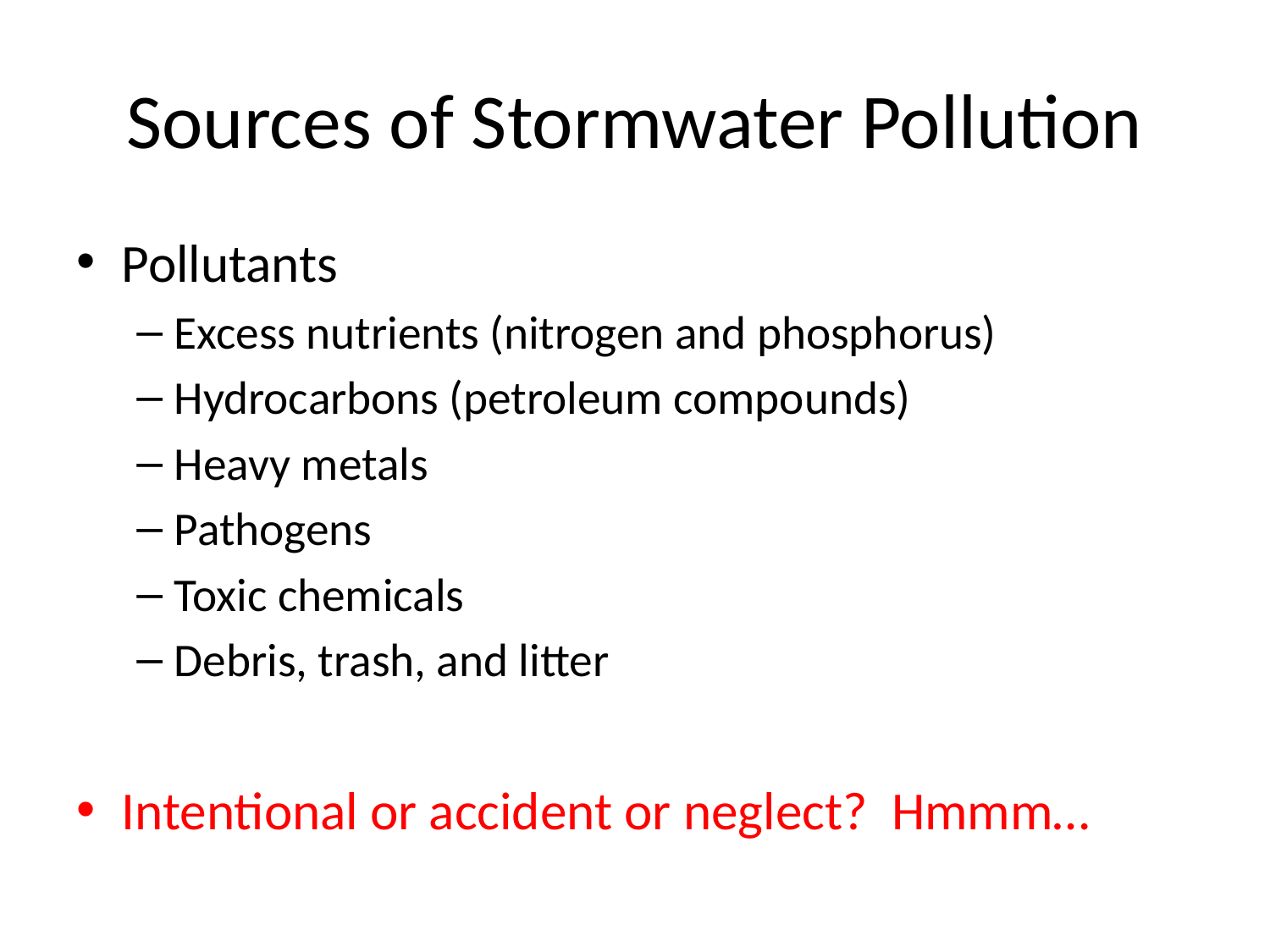

# Sources of Stormwater Pollution
Pollutants
Excess nutrients (nitrogen and phosphorus)
Hydrocarbons (petroleum compounds)
Heavy metals
Pathogens
Toxic chemicals
Debris, trash, and litter

Intentional or accident or neglect?  Hmmm…